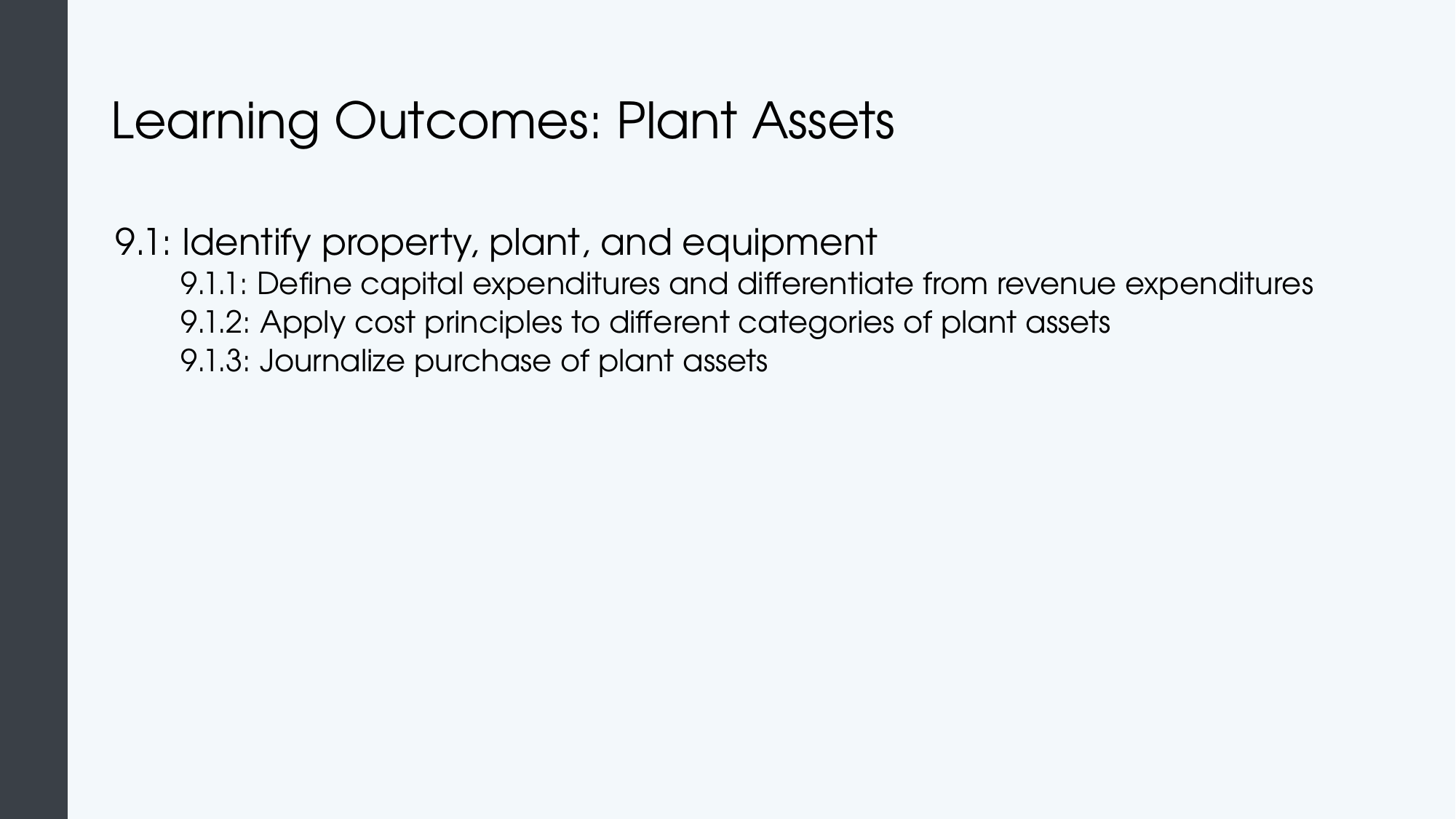

# Learning Outcomes: Plant Assets
9.1: Identify property, plant, and equipment
9.1.1: Define capital expenditures and differentiate from revenue expenditures
9.1.2: Apply cost principles to different categories of plant assets
9.1.3: Journalize purchase of plant assets